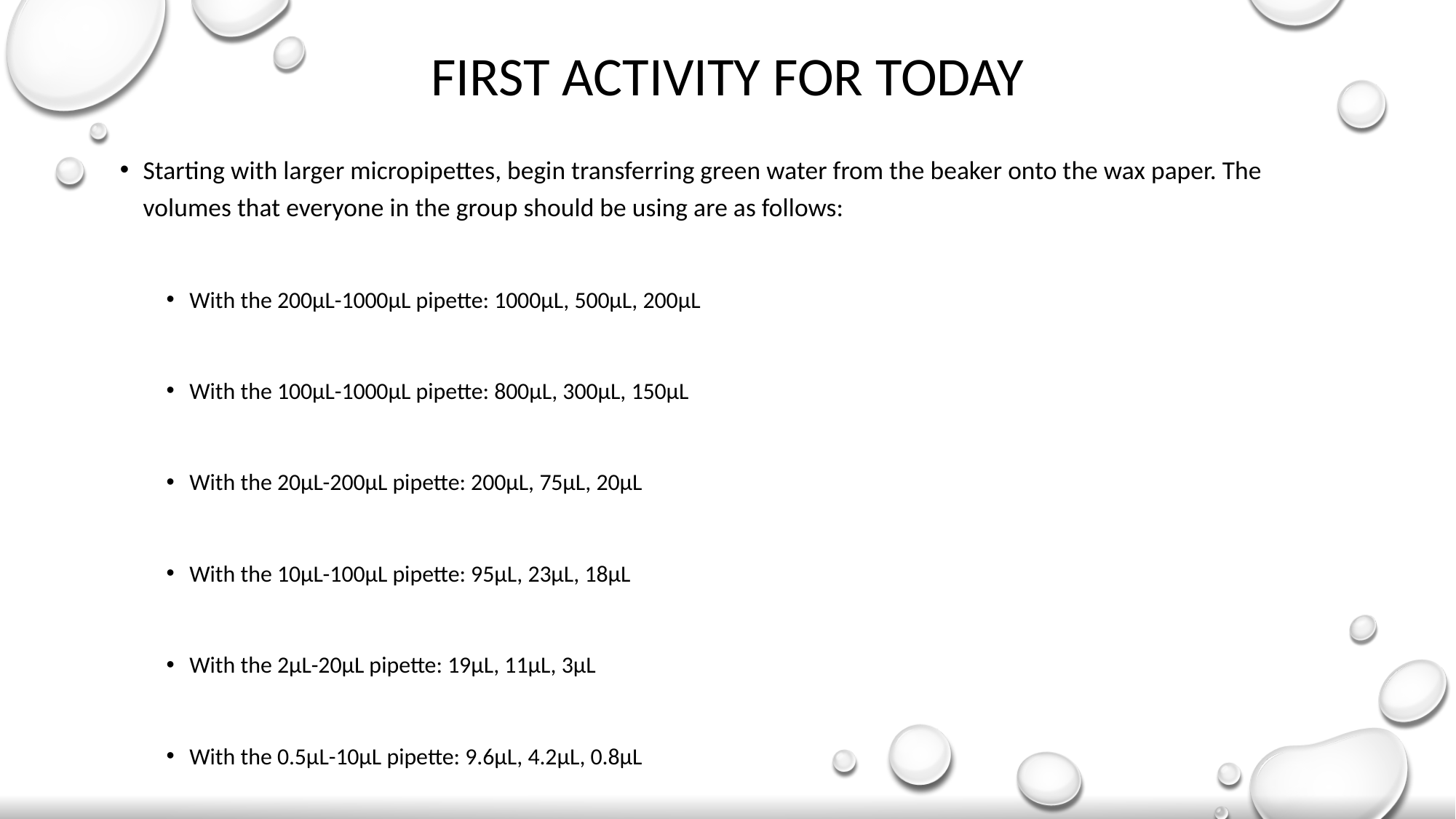

# First Activity for today
Starting with larger micropipettes, begin transferring green water from the beaker onto the wax paper. The volumes that everyone in the group should be using are as follows:

With the 200µL-1000µL pipette: 1000µL, 500µL, 200µL

With the 100µL-1000µL pipette: 800µL, 300µL, 150µL

With the 20µL-200µL pipette: 200µL, 75µL, 20µL

With the 10µL-100µL pipette: 95µL, 23µL, 18µL

With the 2µL-20µL pipette: 19µL, 11µL, 3µL

With the 0.5µL-10µL pipette: 9.6µL, 4.2µL, 0.8µL